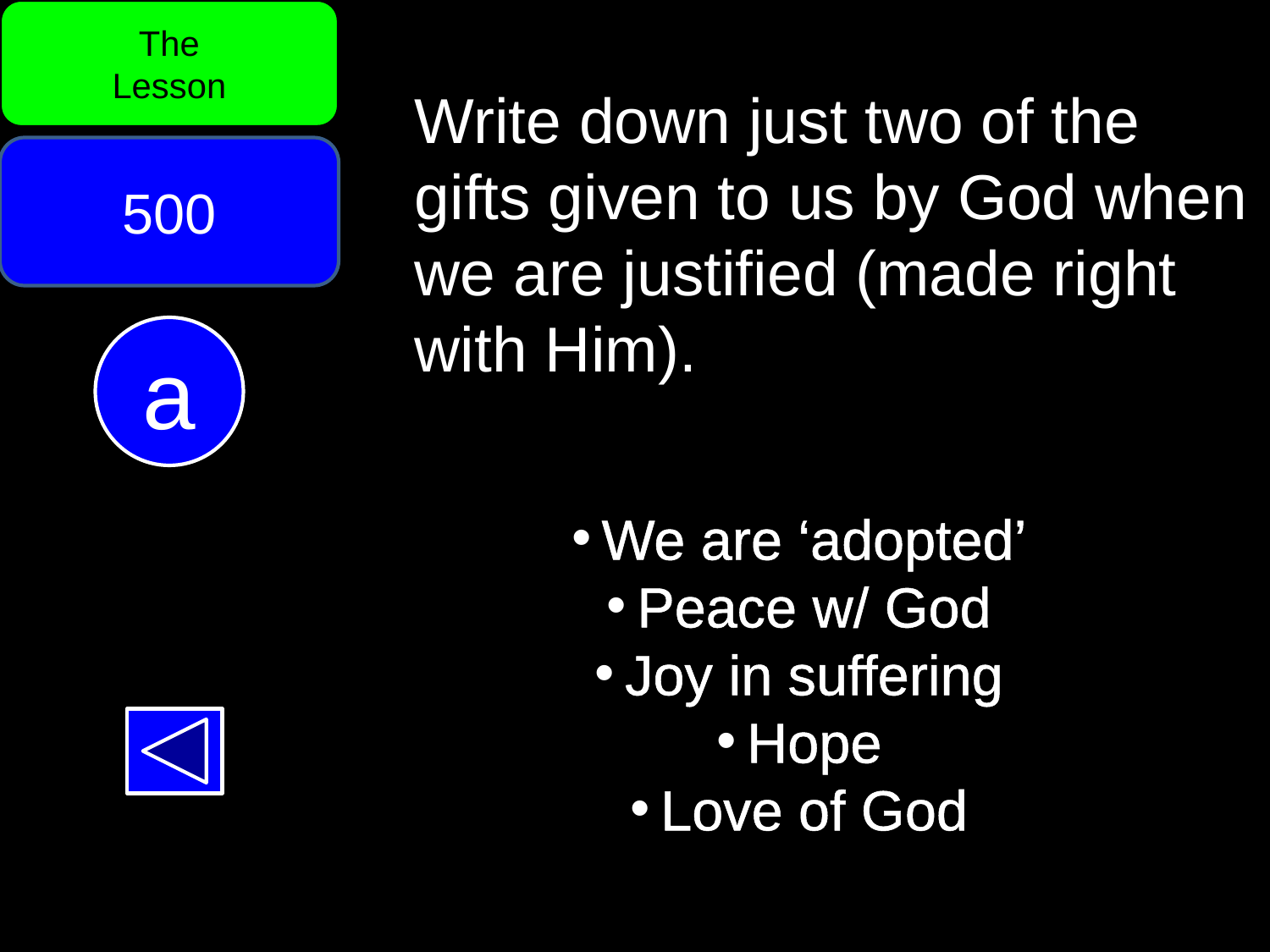

The
Lesson
Write down just two of the gifts given to us by God when we are justified (made right
with Him).
500
a
We are ‘adopted’
Peace w/ God
Joy in suffering
Hope
Love of God